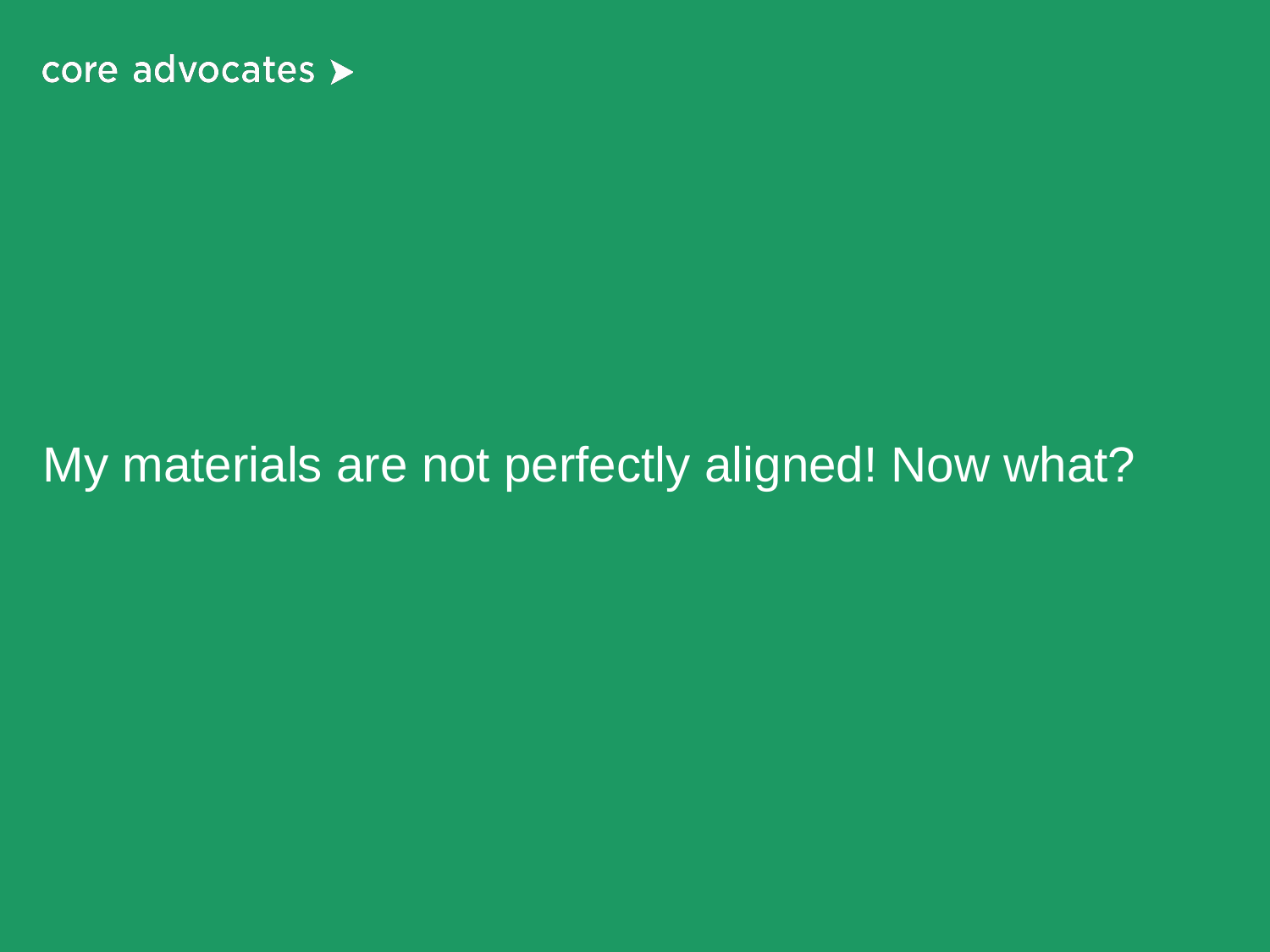

# My materials are not perfectly aligned! Now what?